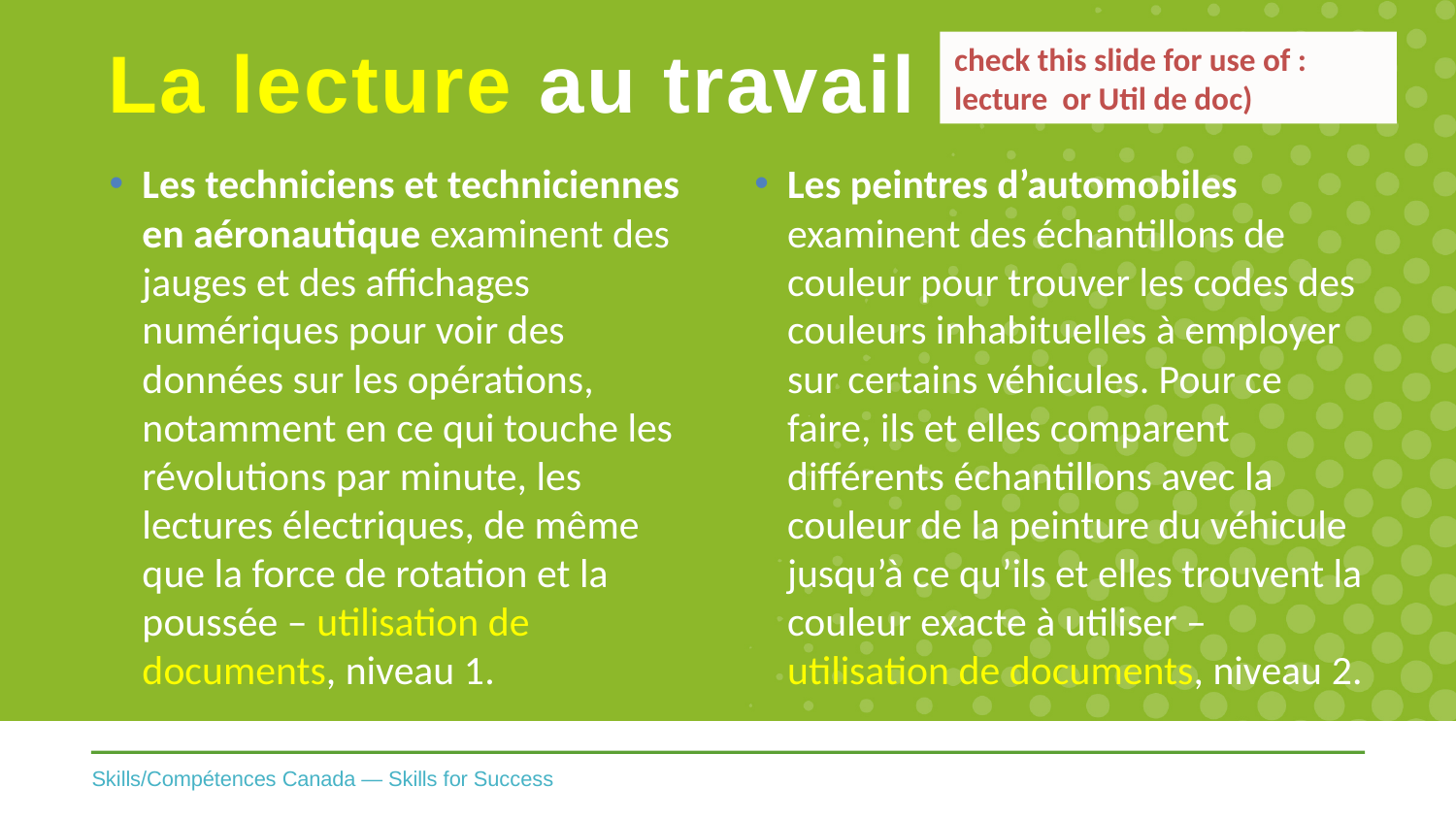

# La lecture au travail
check this slide for use of :  lecture  or Util de doc)
Les techniciens et techniciennes en aéronautique examinent des jauges et des affichages numériques pour voir des données sur les opérations, notamment en ce qui touche les révolutions par minute, les lectures électriques, de même que la force de rotation et la poussée – utilisation de documents, niveau 1.
Les peintres d’automobiles examinent des échantillons de couleur pour trouver les codes des couleurs inhabituelles à employer sur certains véhicules. Pour ce faire, ils et elles comparent différents échantillons avec la couleur de la peinture du véhicule jusqu’à ce qu’ils et elles trouvent la couleur exacte à utiliser – utilisation de documents, niveau 2.